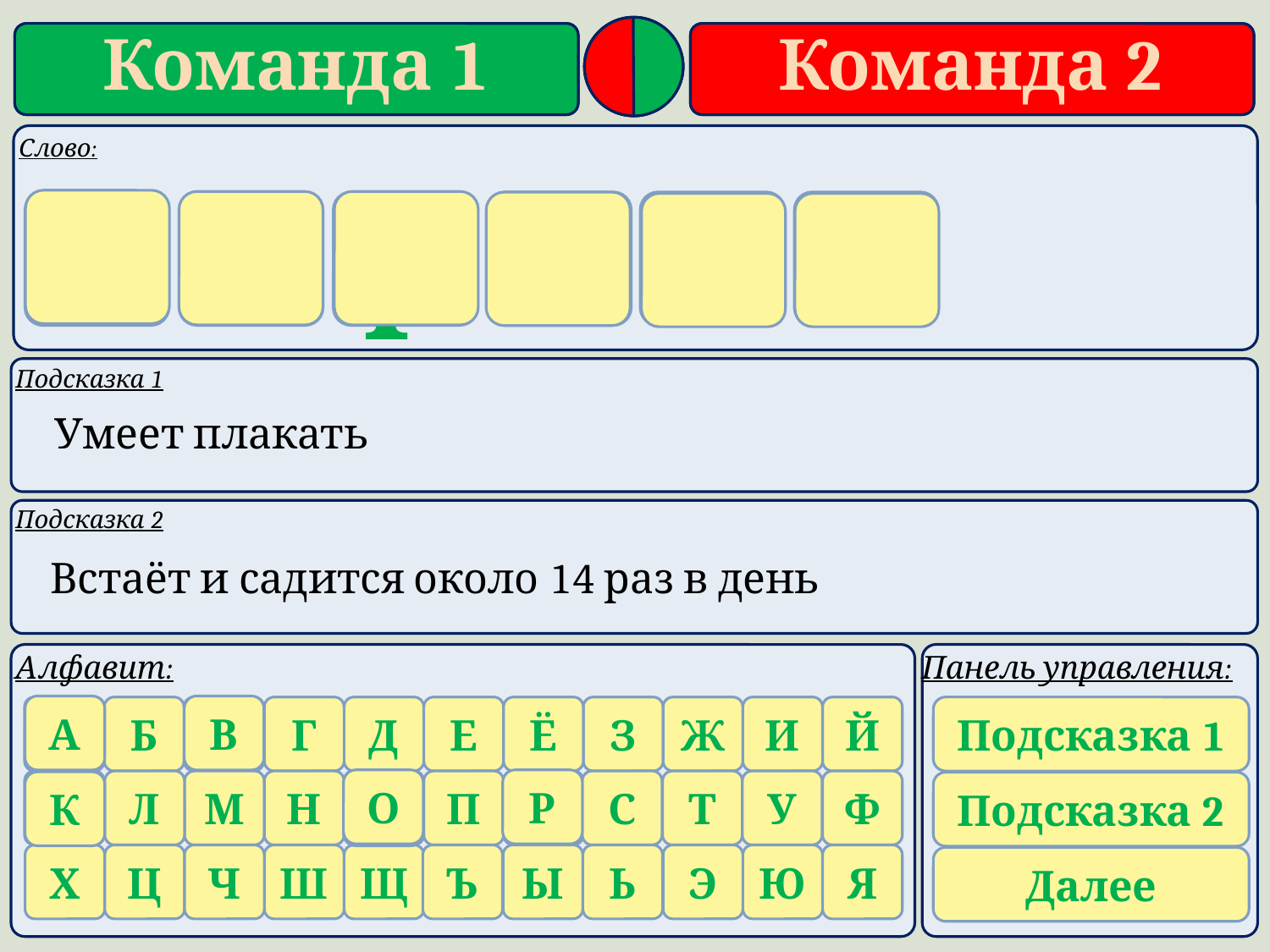

к
о
р
о
в
а

Умеет плакать
 Встаёт и садится около 14 раз в день
В
А
Подсказка 1
О
Р
К
О
Подсказка 2